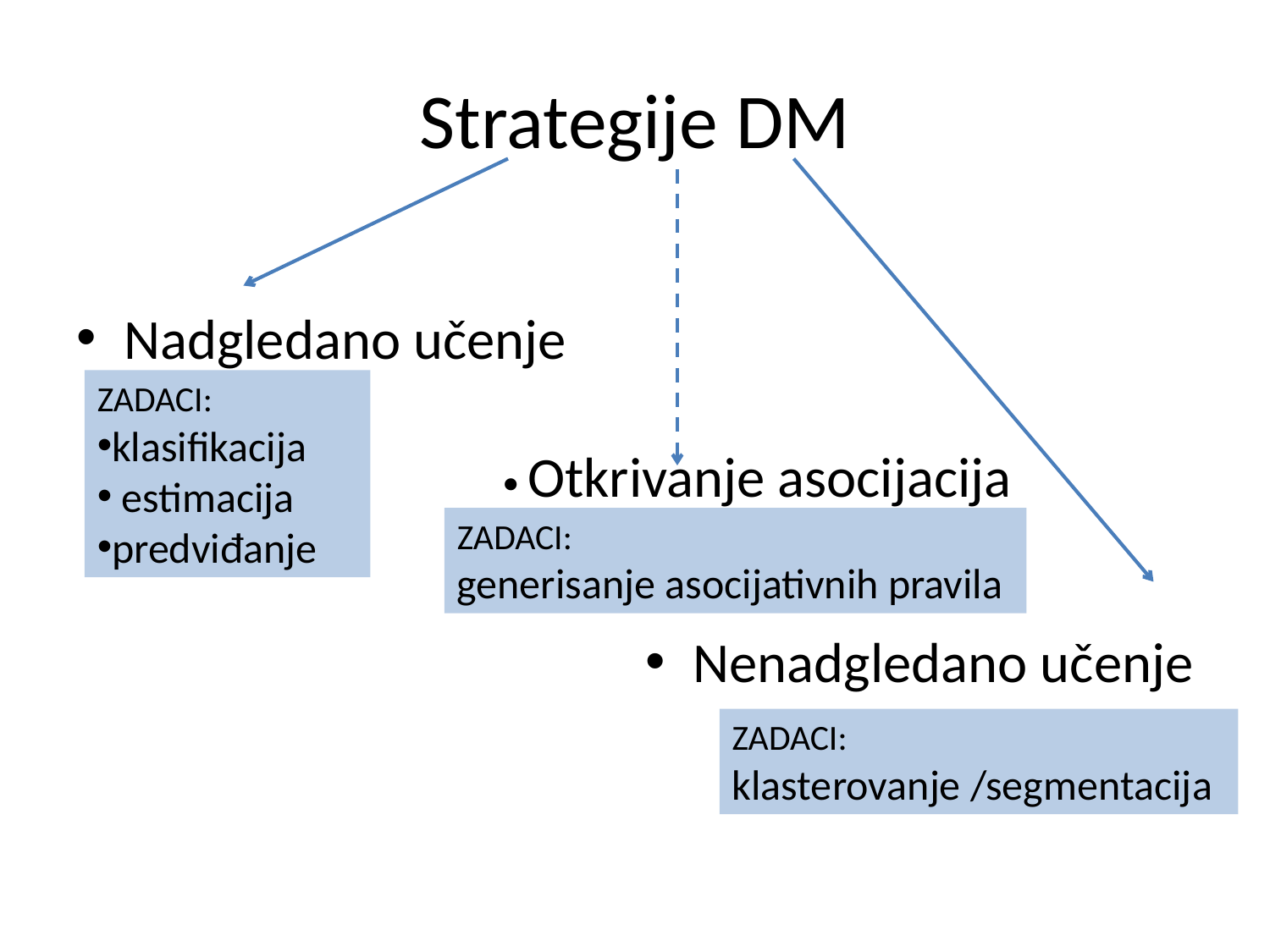

# Strategije DM
Nadgledano učenje

				• Otkrivanje asocijacija

Nenadgledano učenje
ZADACI:
klasifikacija
 estimacija
predviđanje
ZADACI:
generisanje asocijativnih pravila
ZADACI:
klasterovanje /segmentacija